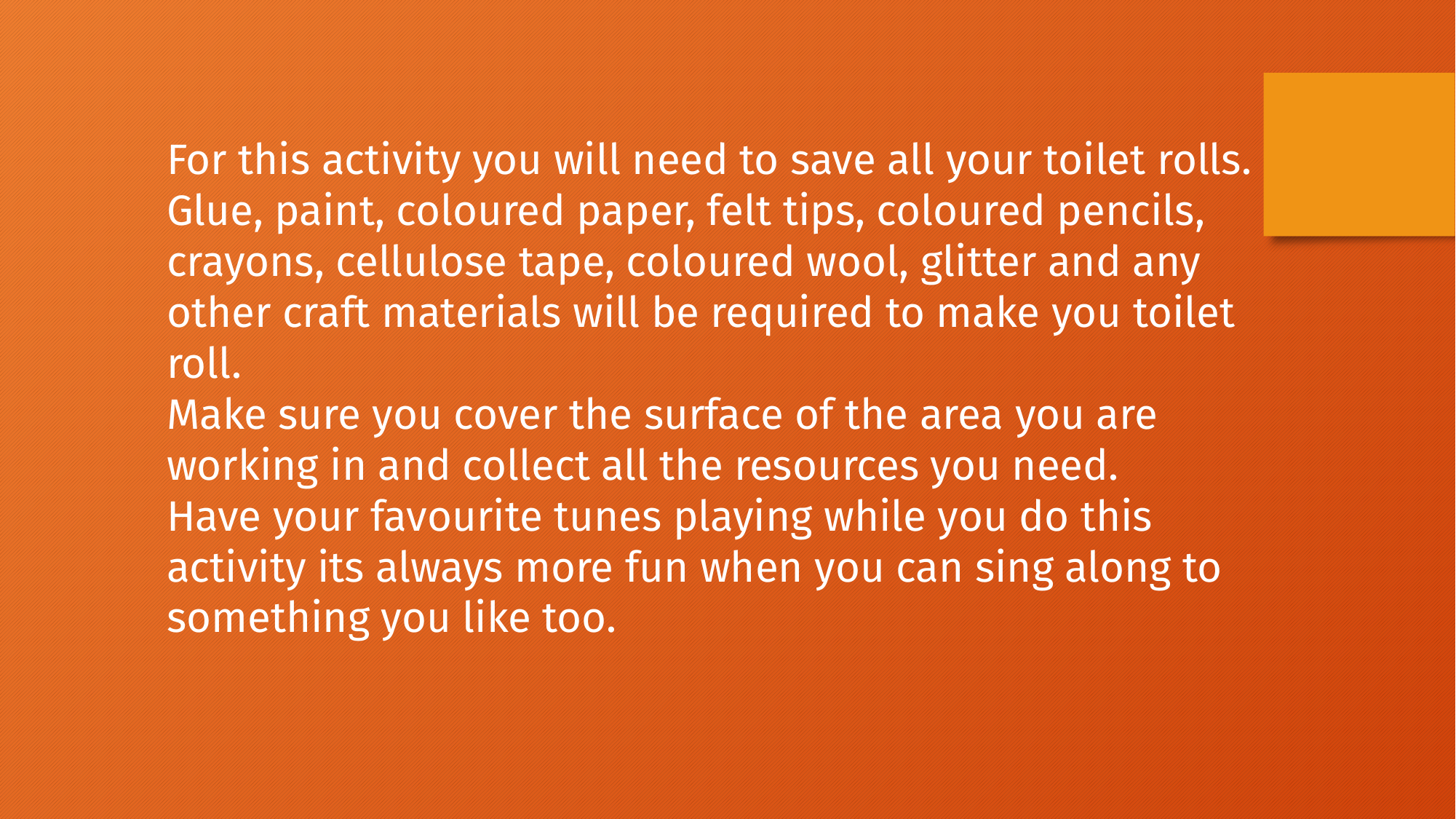

For this activity you will need to save all your toilet rolls. Glue, paint, coloured paper, felt tips, coloured pencils, crayons, cellulose tape, coloured wool, glitter and any other craft materials will be required to make you toilet roll.
Make sure you cover the surface of the area you are working in and collect all the resources you need.
Have your favourite tunes playing while you do this activity its always more fun when you can sing along to something you like too.